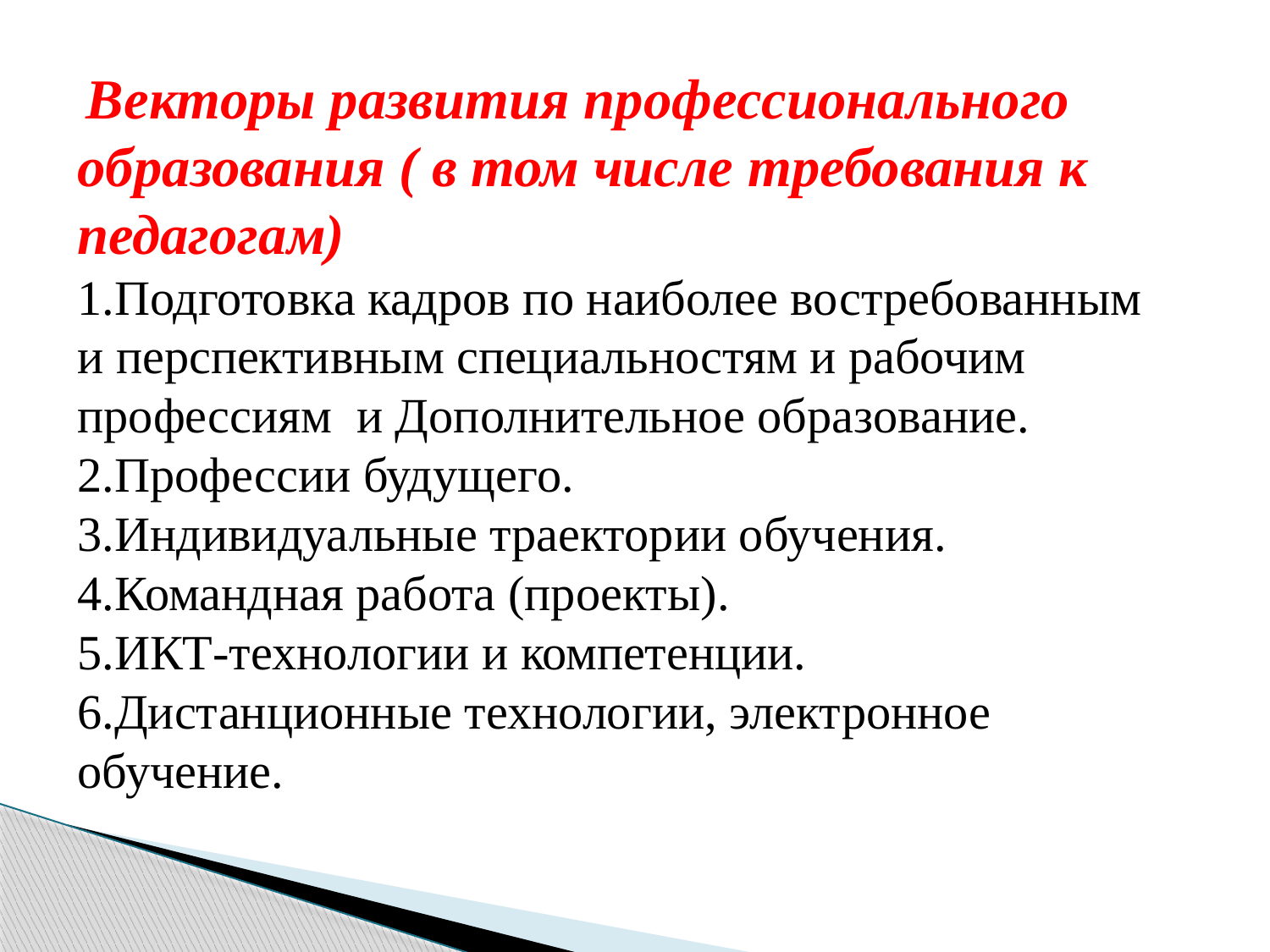

Векторы развития профессионального образования ( в том числе требования к педагогам)
1.Подготовка кадров по наиболее востребованным и перспективным специальностям и рабочим профессиям  и Дополнительное образование.
2.Профессии будущего.
3.Индивидуальные траектории обучения.
4.Командная работа (проекты).
5.ИКТ-технологии и компетенции.
6.Дистанционные технологии, электронное обучение.